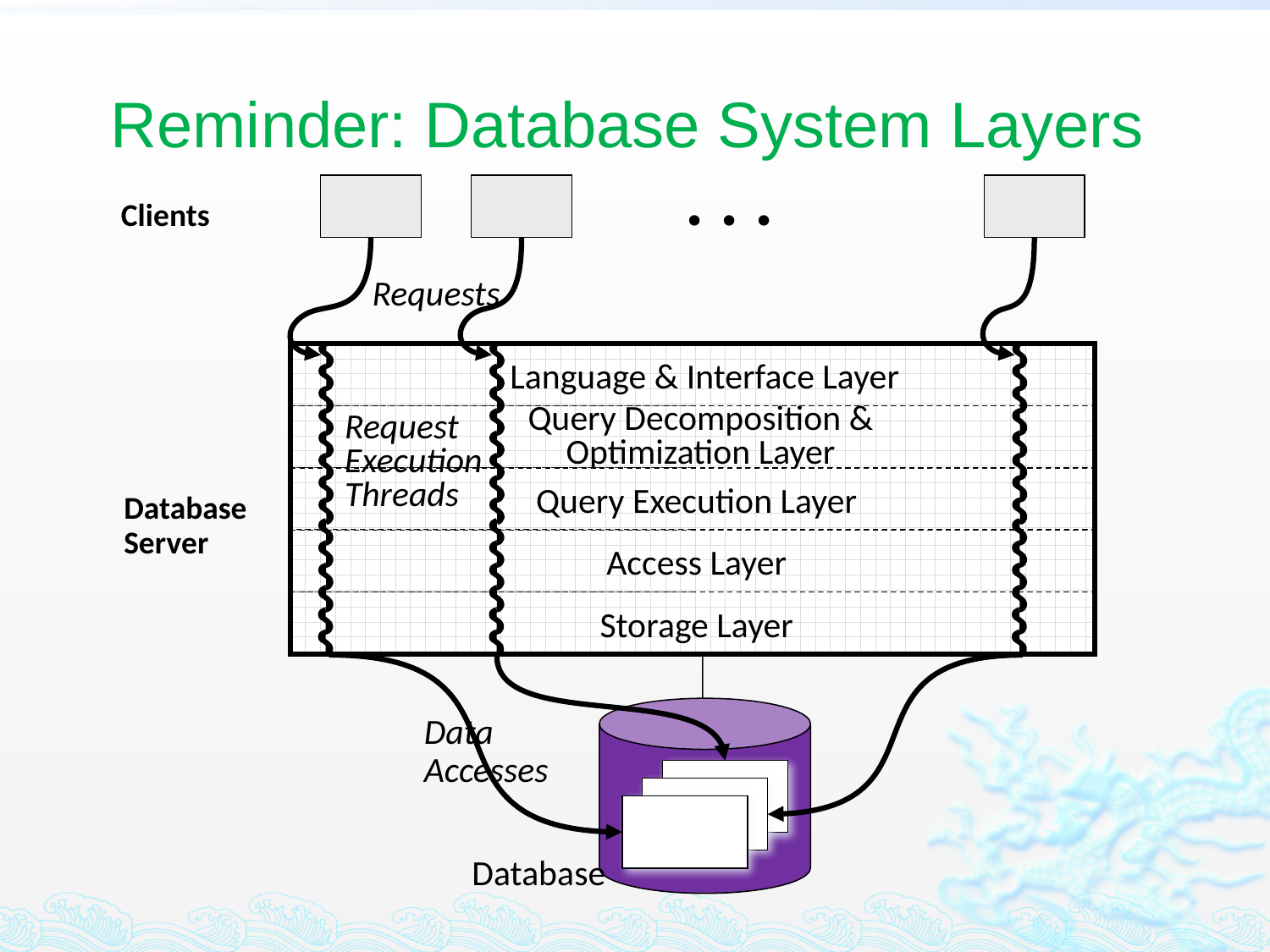

# Reminder: Database System Layers
. . .

Clients
Requests
   Language & Interface Layer

  Query Decomposition &
  Optimization Layer
Request
Execution
Threads
 Query Execution Layer
Database
Server
 Access Layer
 Storage Layer

Data
Accesses

Database